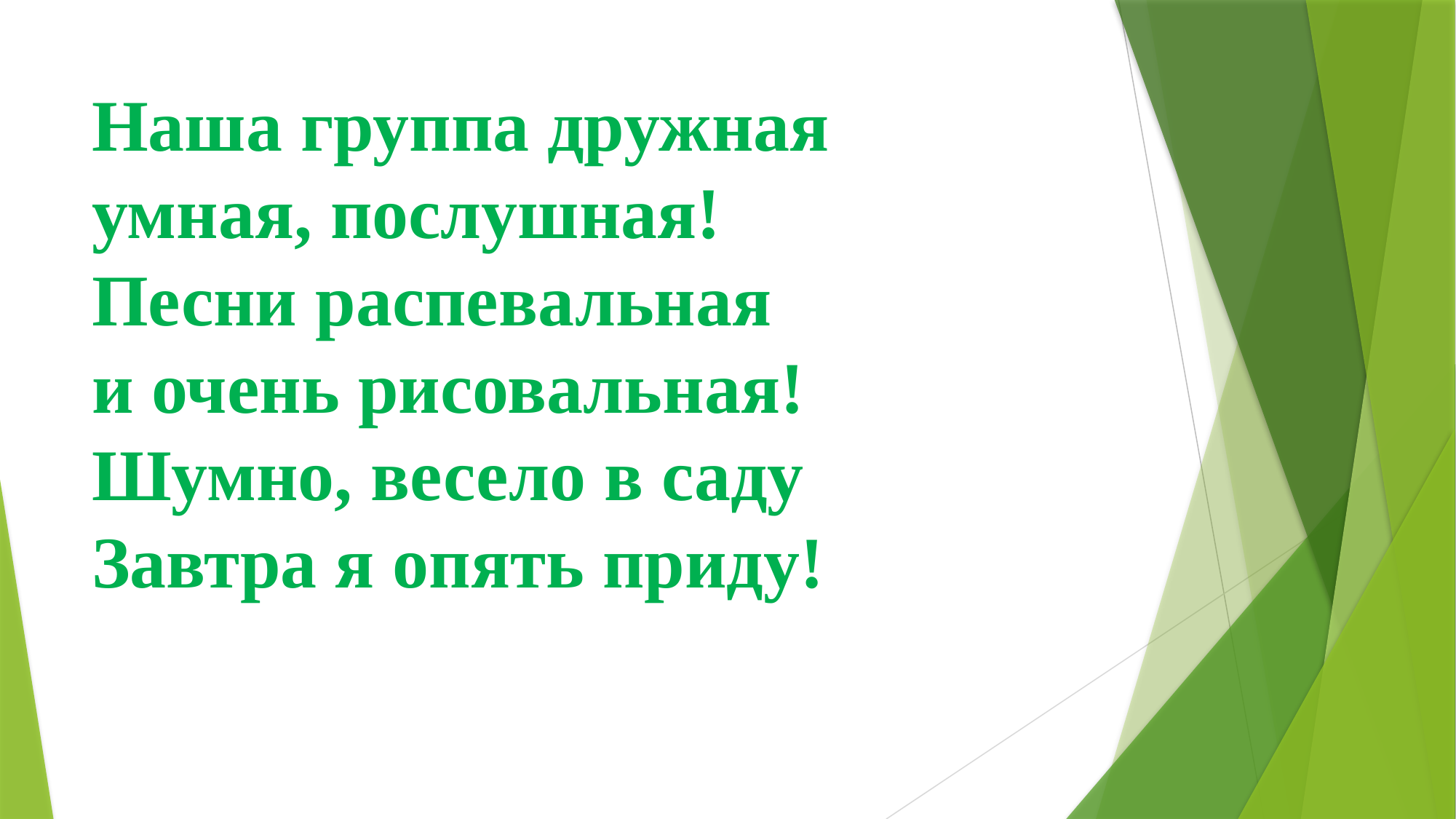

# Наша группа дружная умная, послушная! Песни распевальная и очень рисовальная! Шумно, весело в саду Завтра я опять приду!